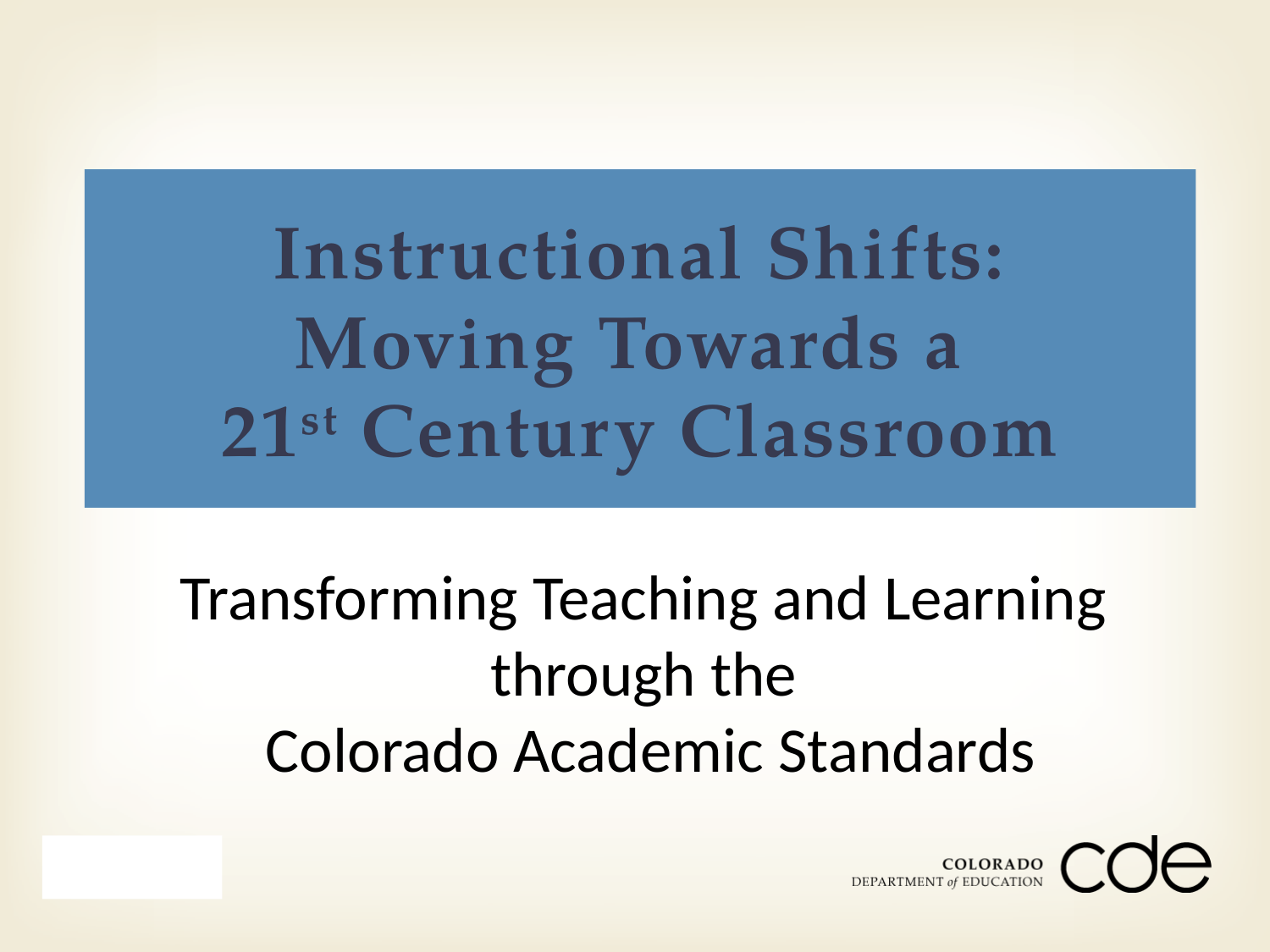

# Instructional Shifts: Moving Towards a 21st Century Classroom
Transforming Teaching and Learning
through the
Colorado Academic Standards